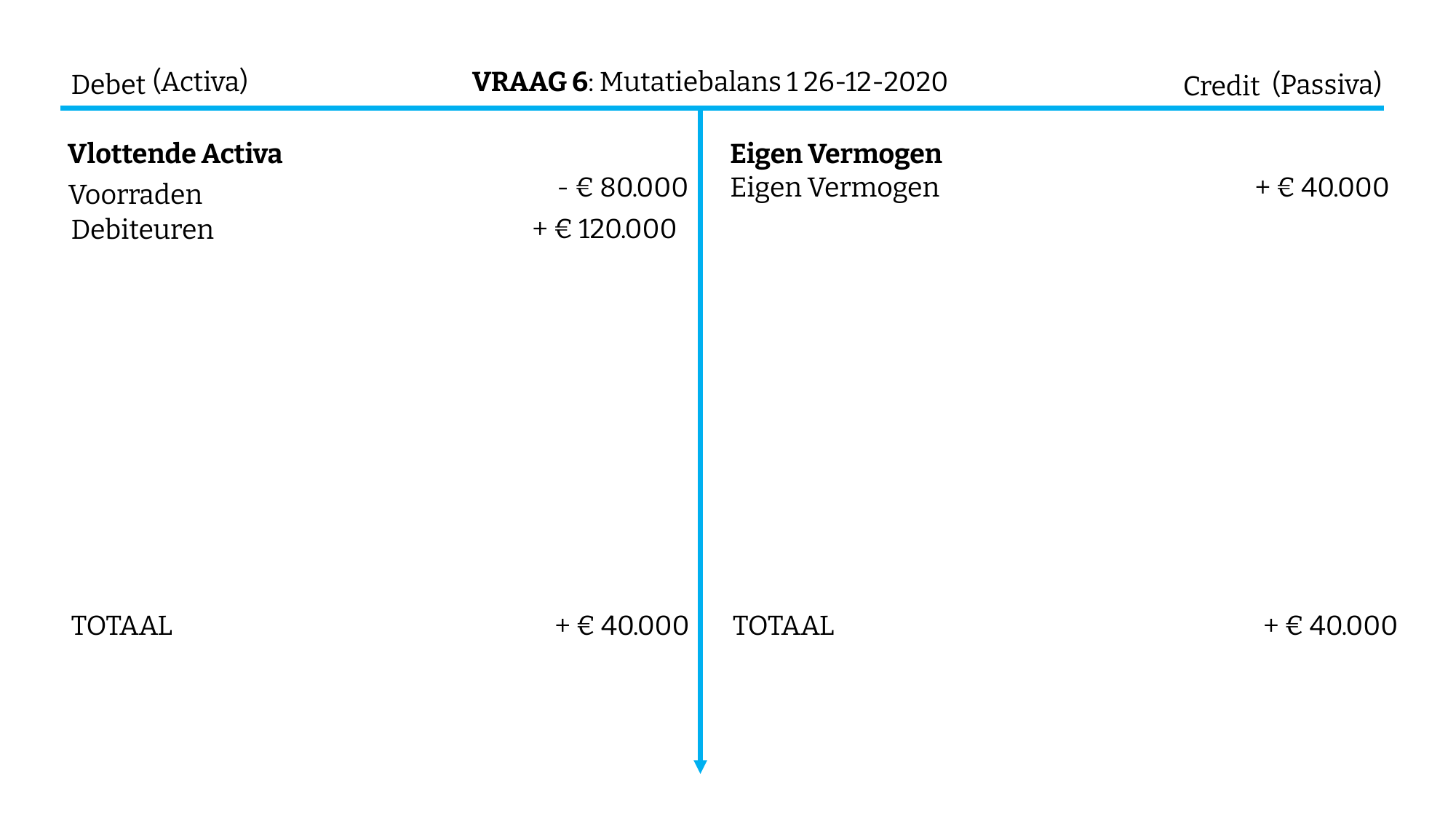

(Activa)
VRAAG 6: Mutatiebalans 1 26-12-2020
Debet
(Passiva)
Credit
Vlottende Activa
Eigen Vermogen
Eigen Vermogen
+ € 40.000
- € 80.000
Voorraden
+ € 120.000
Debiteuren
TOTAAL
+ € 40.000
TOTAAL
+ € 40.000